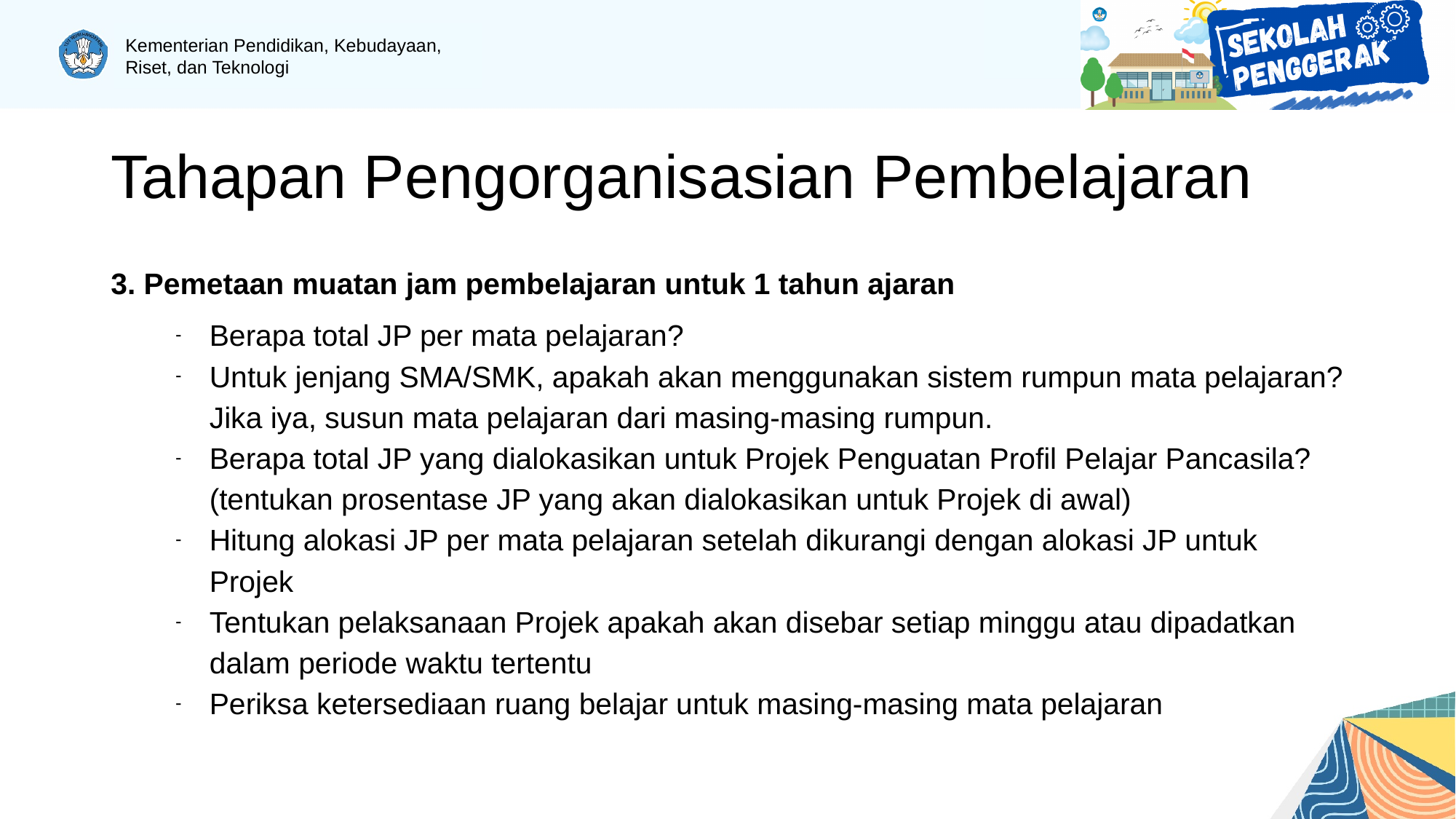

# Tahapan Pengorganisasian Pembelajaran
3. Pemetaan muatan jam pembelajaran untuk 1 tahun ajaran
Berapa total JP per mata pelajaran?
Untuk jenjang SMA/SMK, apakah akan menggunakan sistem rumpun mata pelajaran? Jika iya, susun mata pelajaran dari masing-masing rumpun.
Berapa total JP yang dialokasikan untuk Projek Penguatan Profil Pelajar Pancasila? (tentukan prosentase JP yang akan dialokasikan untuk Projek di awal)
Hitung alokasi JP per mata pelajaran setelah dikurangi dengan alokasi JP untuk Projek
Tentukan pelaksanaan Projek apakah akan disebar setiap minggu atau dipadatkan dalam periode waktu tertentu
Periksa ketersediaan ruang belajar untuk masing-masing mata pelajaran